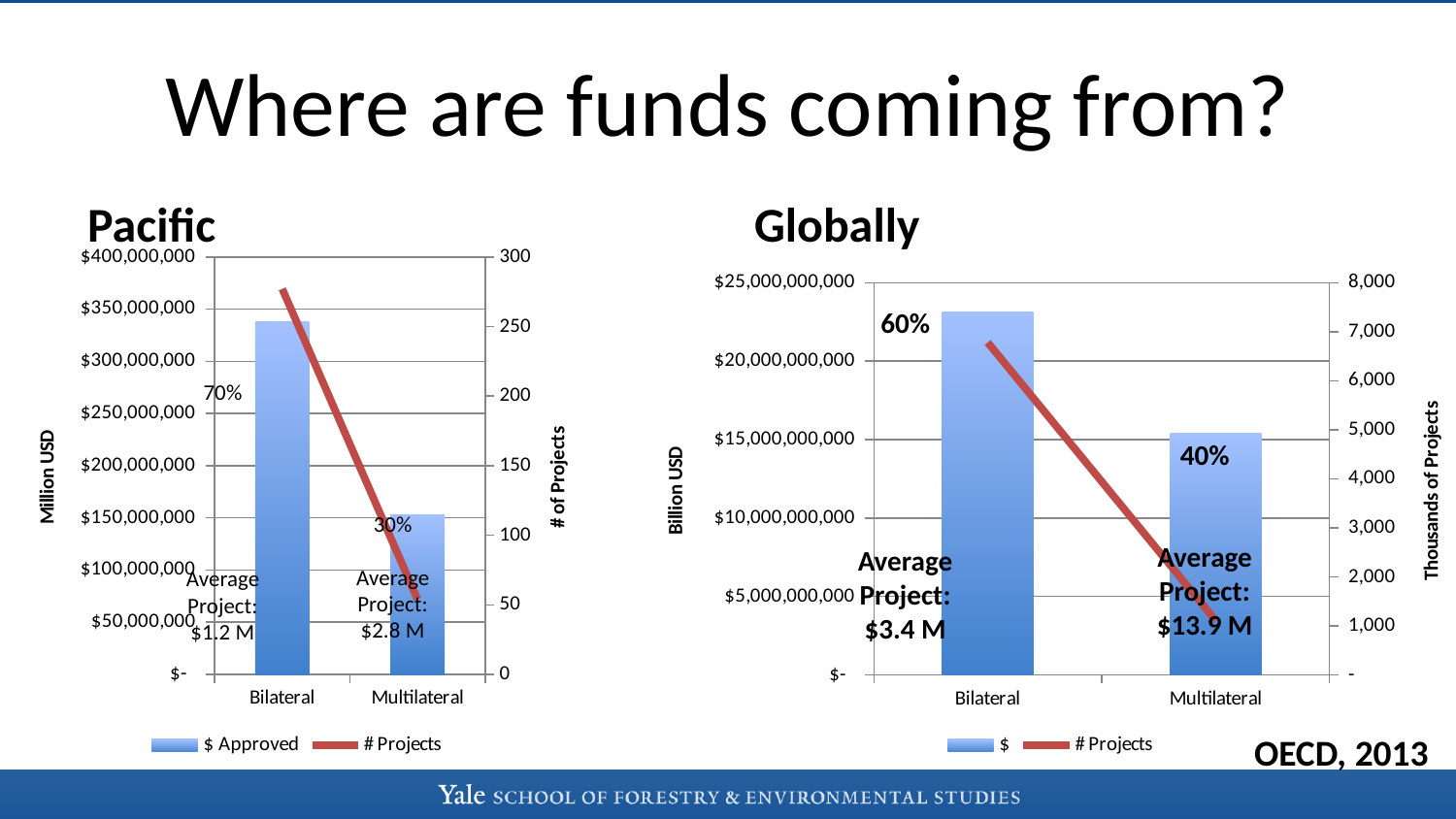

# Where are funds coming from?
Pacific
Globally

### Chart

| Category |  |  |
|---|---|---|
| Bilateral | 337887776.346926 | 277.0 |
| Multilateral | 153222535.39 | 54.0 |

### Chart

| Category |  |  |
|---|---|---|
| Bilateral | 23136290466.3657 | 6781.0 |
| Multilateral | 15378878309.7188 | 1110.0 |
60%

Average Project: $3.4 M
70%

Average Project: $1.2 M
40%

Average Project:
$13.9 M
30%

Average Project:
$2.8 M
OECD, 2013